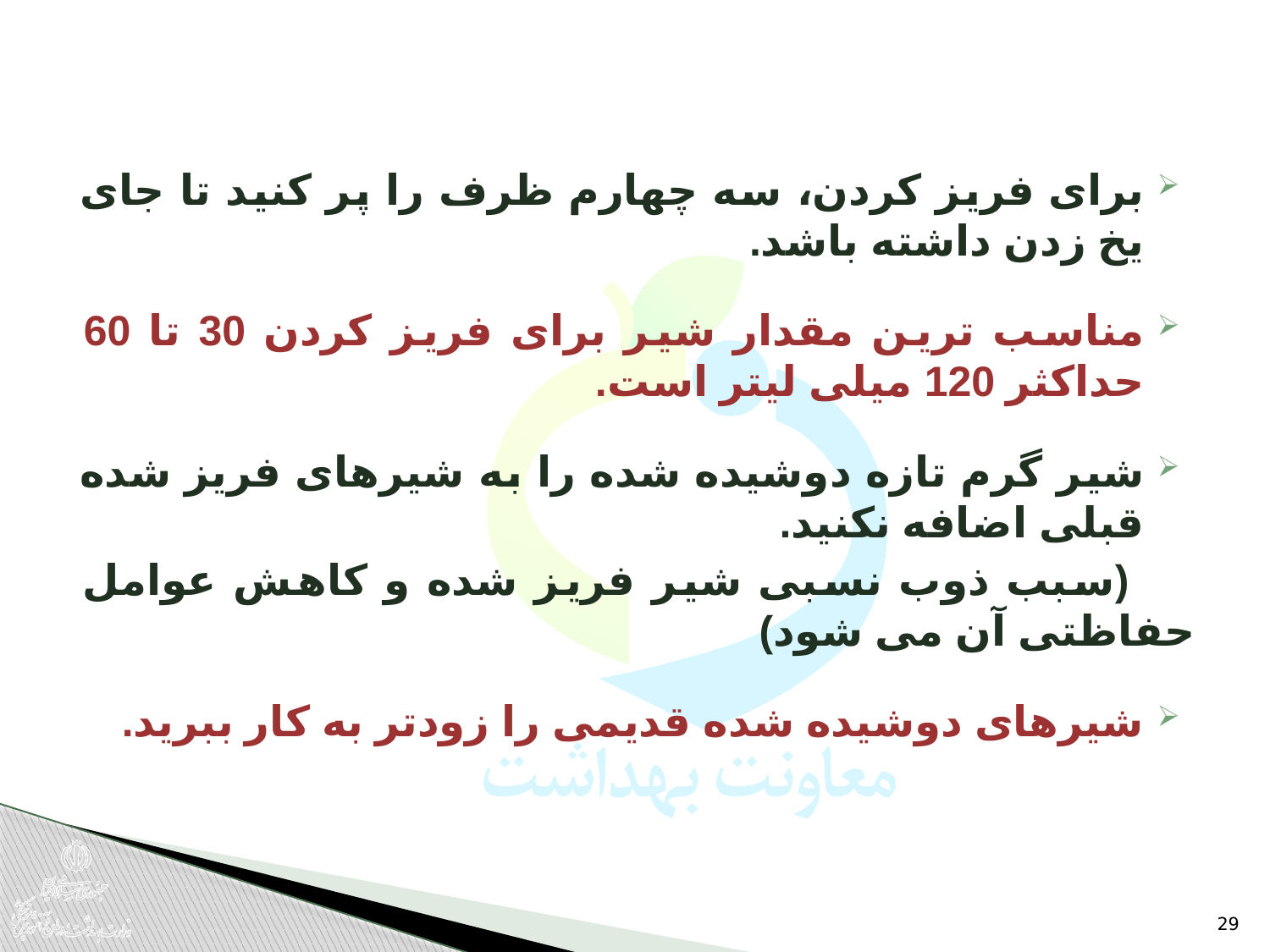

برای فریز کردن، سه چهارم ظرف را پر کنید تا جای یخ زدن داشته باشد.

مناسب ترین مقدار شیر برای فریز کردن 30 تا 60 حداکثر 120 میلی لیتر است.

شیر گرم تازه دوشیده شده را به شیرهای فریز شده قبلی اضافه نکنید.
    (سبب ذوب نسبی شیر فریز شده و کاهش عوامل حفاظتی آن می شود)

شیرهای دوشیده شده قدیمی را زودتر به کار ببرید.

29